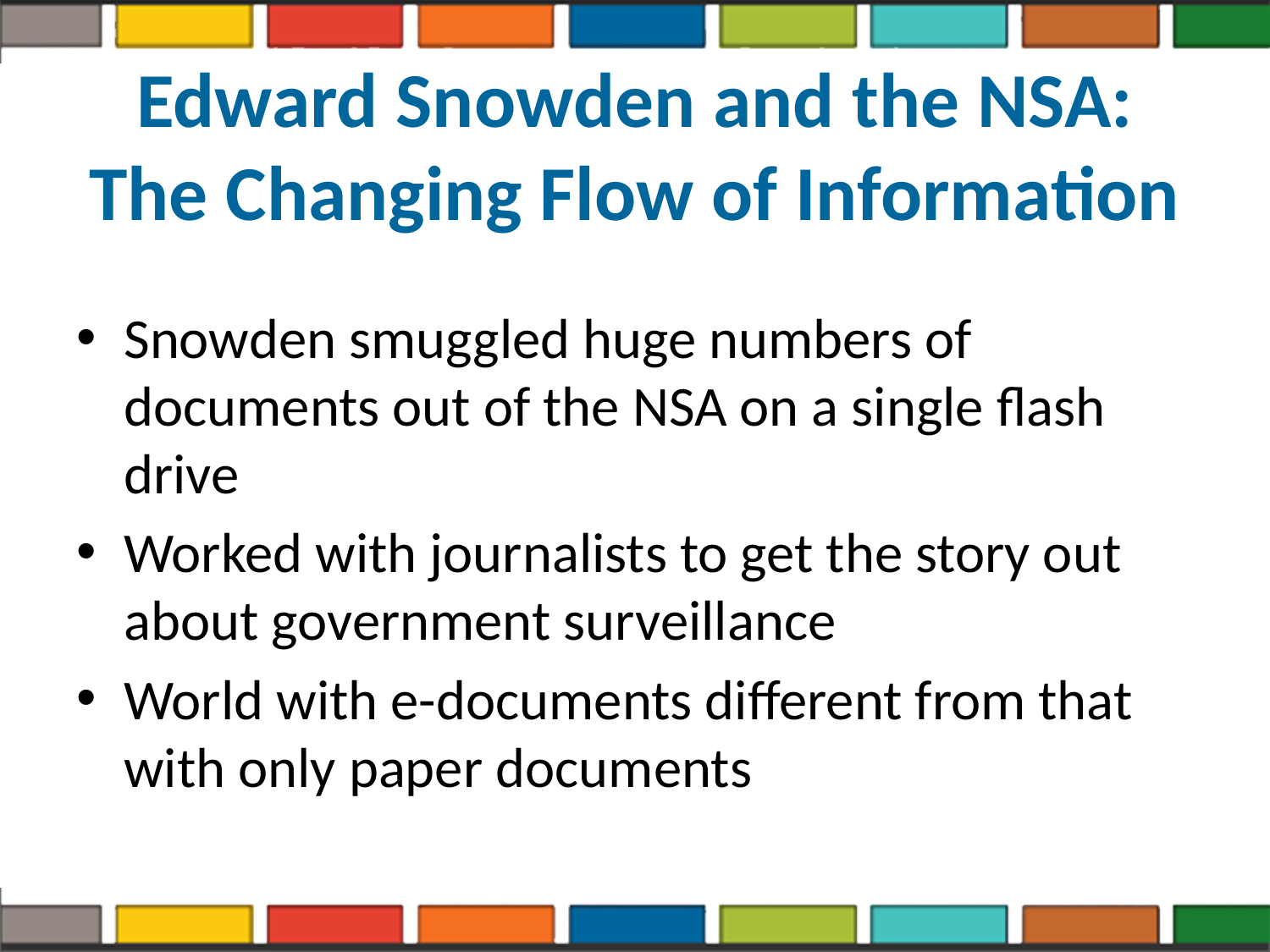

# Edward Snowden and the NSA: The Changing Flow of Information
Snowden smuggled huge numbers of documents out of the NSA on a single flash drive
Worked with journalists to get the story out about government surveillance
World with e-documents different from that with only paper documents